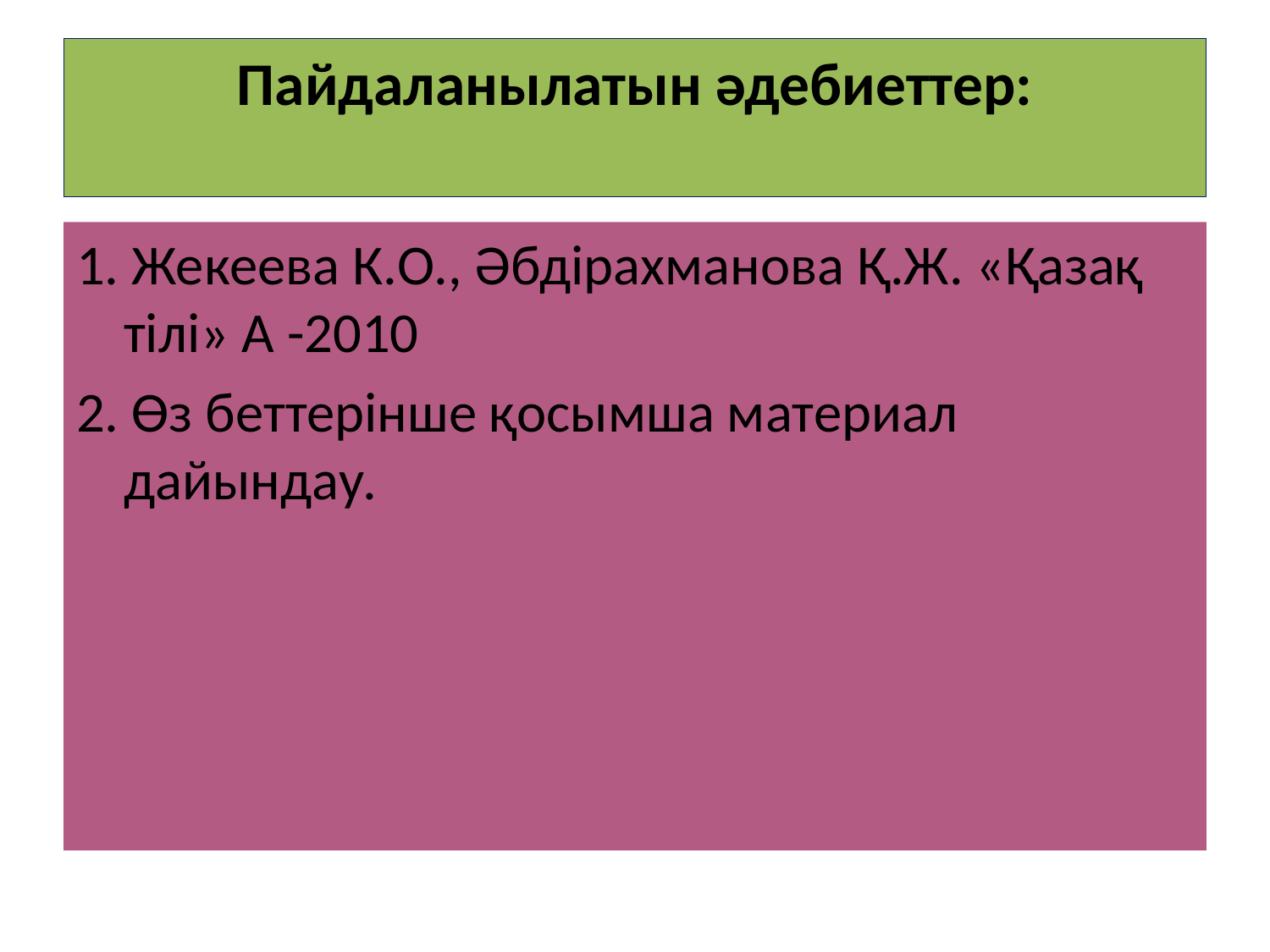

# Пайдаланылатын әдебиеттер:
1. Жекеева К.О., Әбдірахманова Қ.Ж. «Қазақ тілі» А -2010
2. Өз беттерінше қосымша материал дайындау.